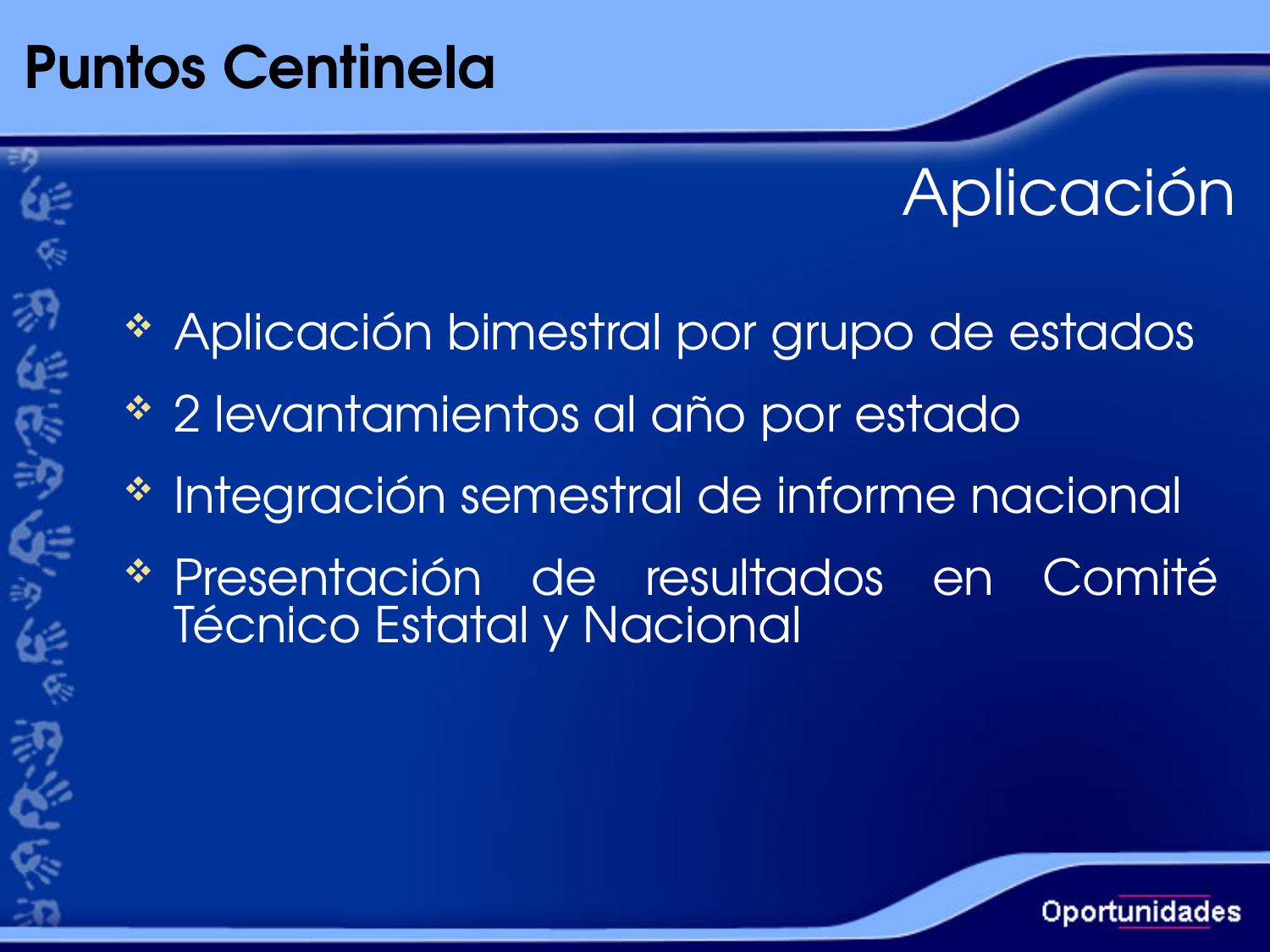

Puntos Centinela
Aplicación
Aplicación bimestral por grupo de estados
2 levantamientos al año por estado
Integración semestral de informe nacional
Presentación de resultados en Comité Técnico Estatal y Nacional